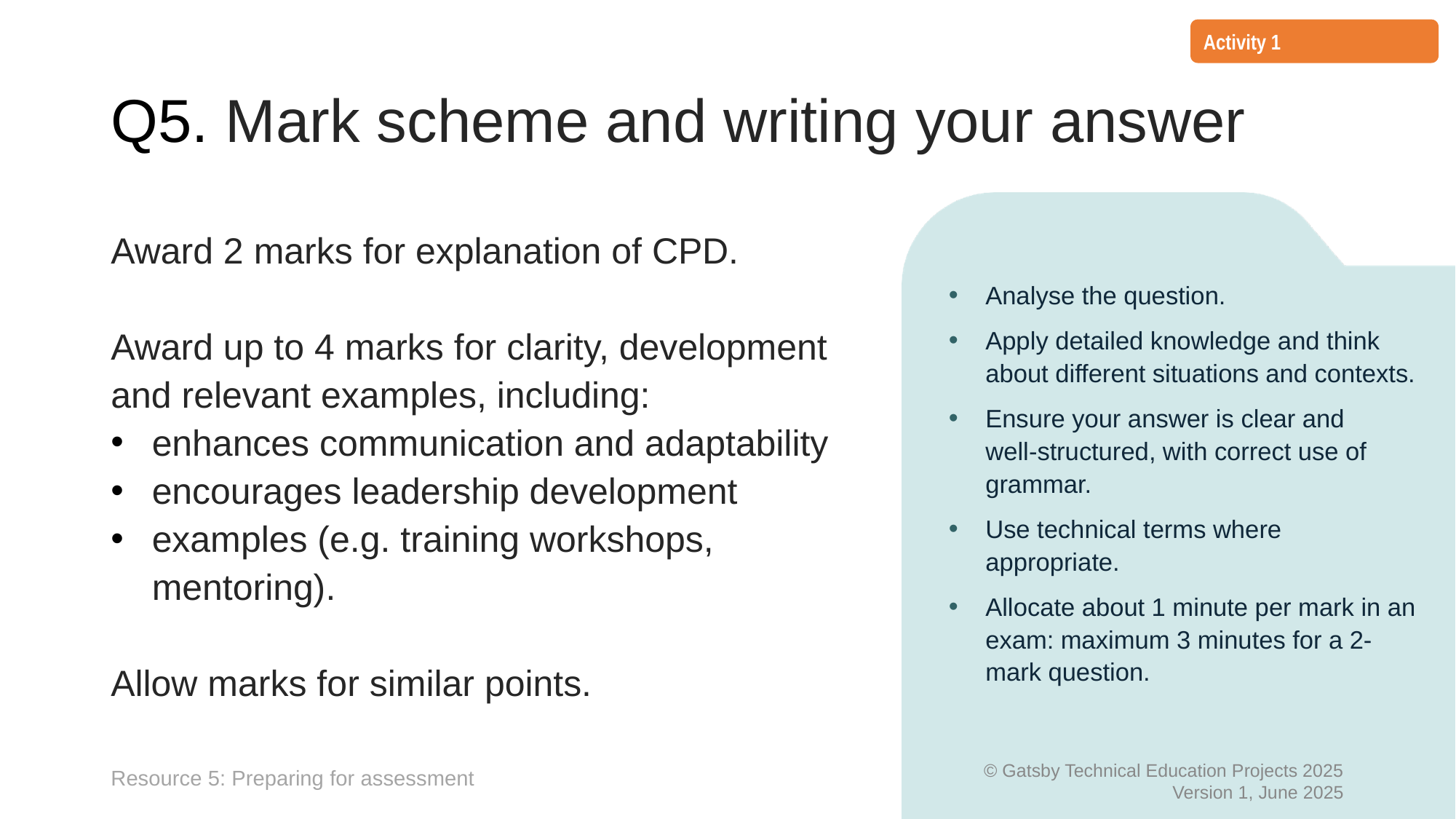

Activity 1
# Q5. Mark scheme and writing your answer
Award 2 marks for explanation of CPD.

Award up to 4 marks for clarity, development and relevant examples, including:
enhances communication and adaptability
encourages leadership development
examples (e.g. training workshops, mentoring).

Allow marks for similar points.
Analyse the question.
Apply detailed knowledge and think about different situations and contexts.
Ensure your answer is clear and
well-structured, with correct use of grammar.
Use technical terms where appropriate.
Allocate about 1 minute per mark in an exam: maximum 3 minutes for a 2-mark question.
Resource 5: Preparing for assessment